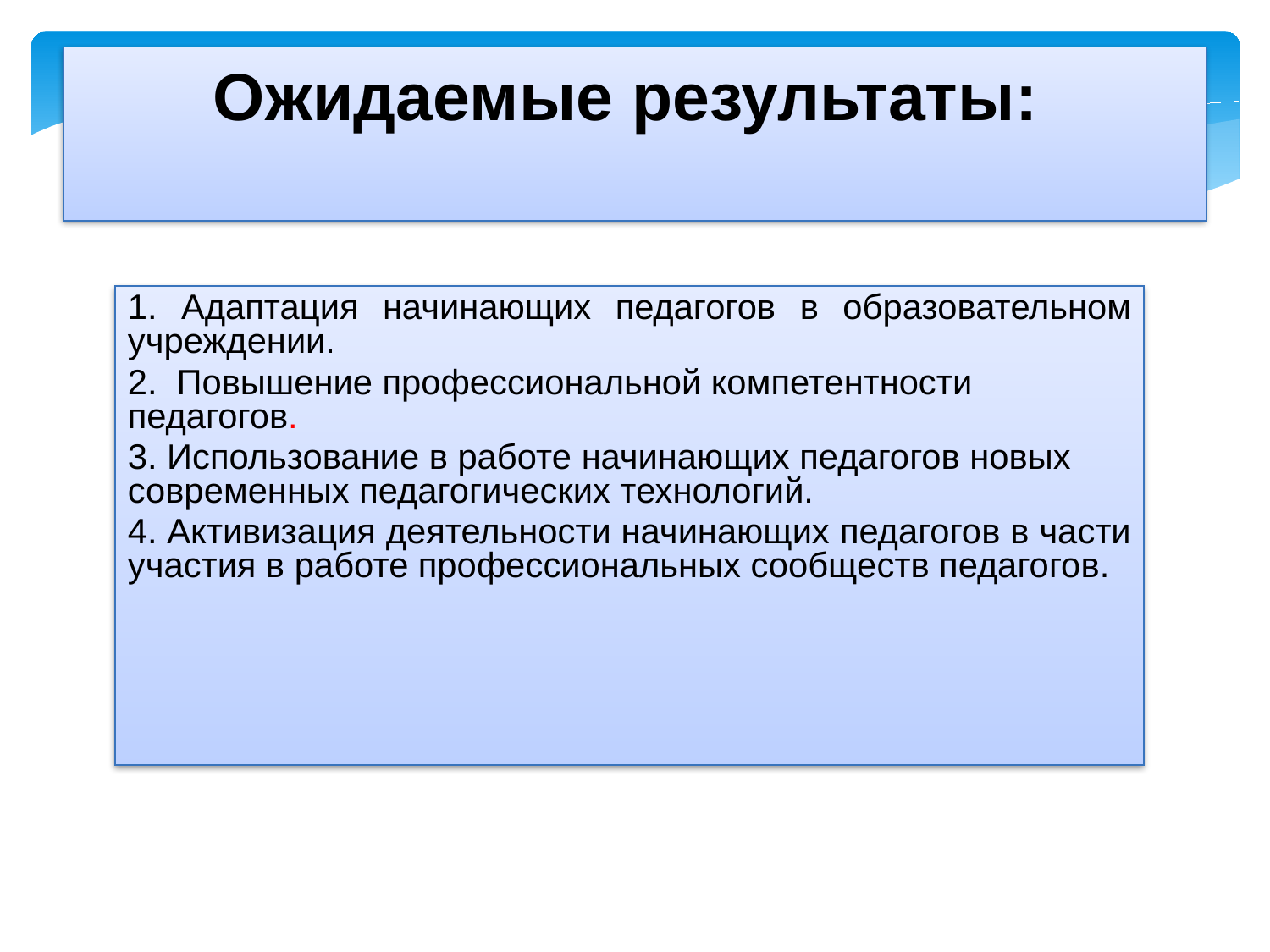

Ожидаемые результаты:
1. Адаптация начинающих педагогов в образовательном учреждении.
2.  Повышение профессиональной компетентности педагогов.
3. Использование в работе начинающих педагогов новых современных педагогических технологий.
4. Активизация деятельности начинающих педагогов в части участия в работе профессиональных сообществ педагогов.